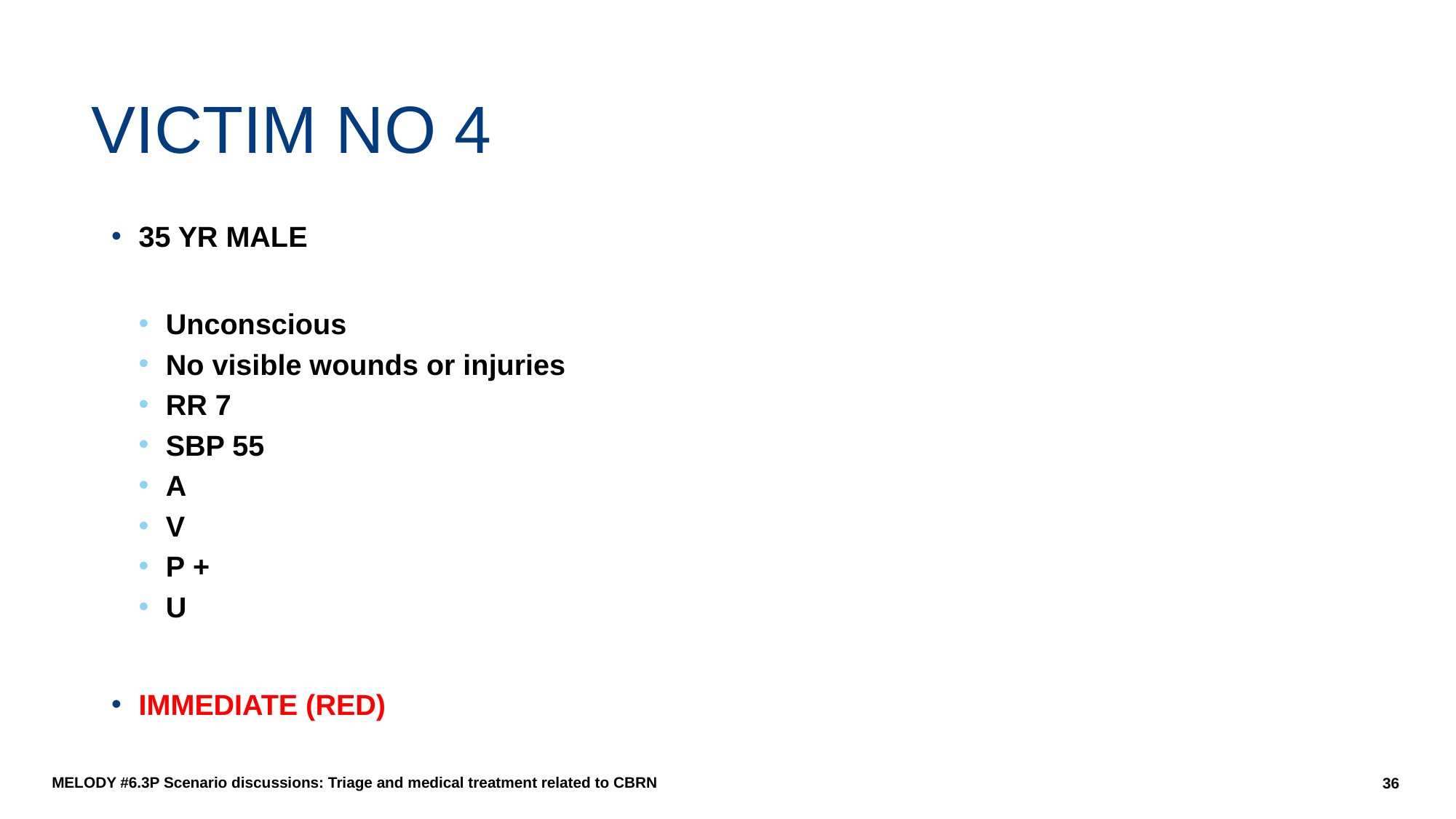

# VICTIM NO 4
35 YR MALE

Unconscious
No visible wounds or injuries
RR 7
SBP 55
A
V
P +
U

IMMEDIATE (RED)

MELODY #6.3P Scenario discussions: Triage and medical treatment related to CBRN
36